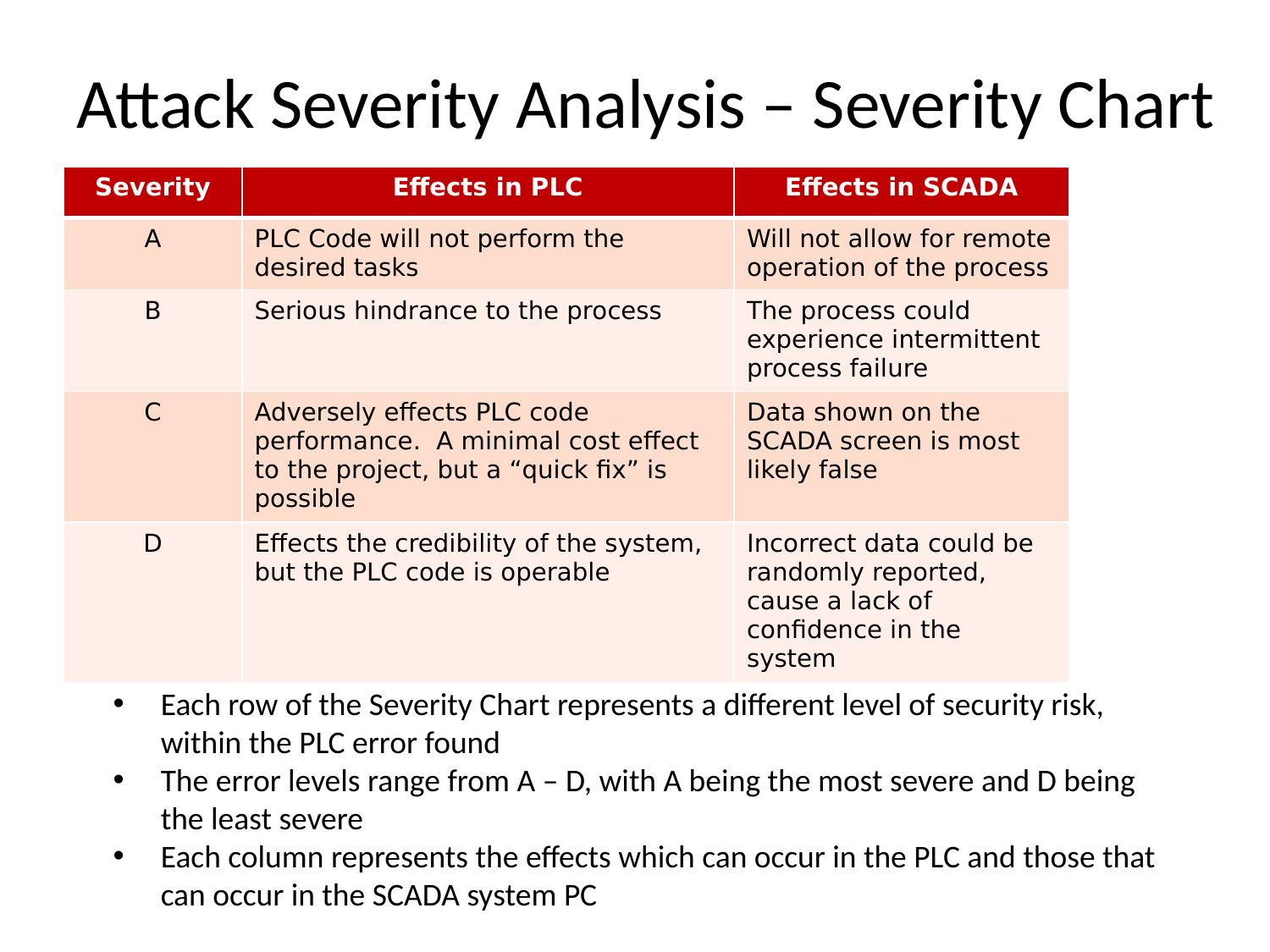

Attack Severity Analysis – Severity Chart
| Severity | Effects in PLC | Effects in SCADA |
| --- | --- | --- |
| A | PLC Code will not perform the desired tasks | Will not allow for remote operation of the process |
| B | Serious hindrance to the process | The process could experience intermittent process failure |
| C | Adversely effects PLC code performance. A minimal cost effect to the project, but a “quick fix” is possible | Data shown on the SCADA screen is most likely false |
| D | Effects the credibility of the system, but the PLC code is operable | Incorrect data could be randomly reported, cause a lack of confidence in the system |
Each row of the Severity Chart represents a different level of security risk, within the PLC error found
The error levels range from A – D, with A being the most severe and D being the least severe
Each column represents the effects which can occur in the PLC and those that can occur in the SCADA system PC